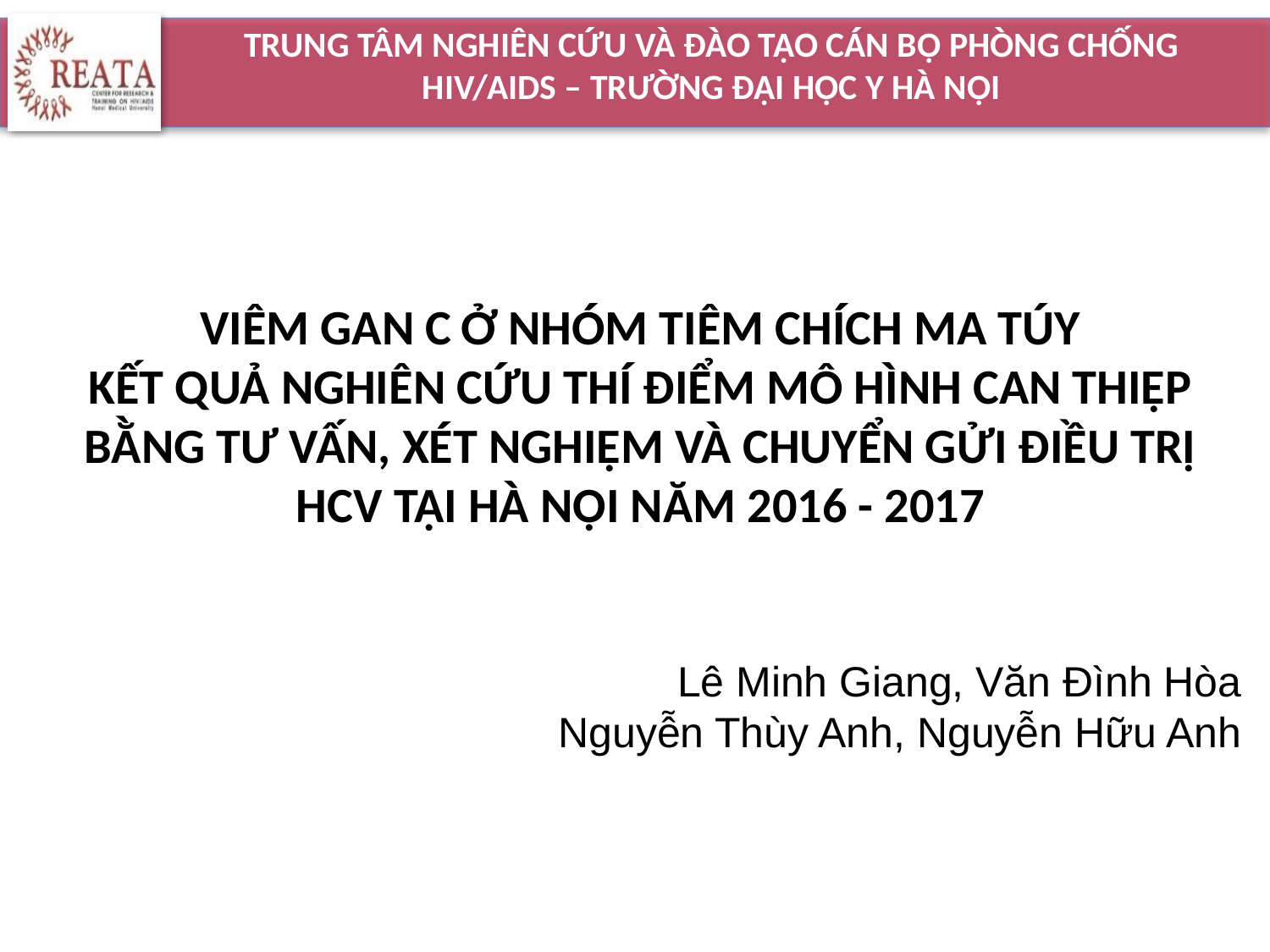

TRUNG TÂM NGHIÊN CỨU VÀ ĐÀO TẠO CÁN BỘ PHÒNG CHỐNG HIV/AIDS – TRƯỜNG ĐẠI HỌC Y HÀ NỘI
# VIÊM GAN C Ở NHÓM TIÊM CHÍCH MA TÚY KẾT QUẢ NGHIÊN CỨU THÍ ĐIỂM MÔ HÌNH CAN THIỆP BẰNG TƯ VẤN, XÉT NGHIỆM VÀ CHUYỂN GỬI ĐIỀU TRỊ HCV TẠI HÀ NỘI NĂM 2016 - 2017
Lê Minh Giang, Văn Đình Hòa
Nguyễn Thùy Anh, Nguyễn Hữu Anh